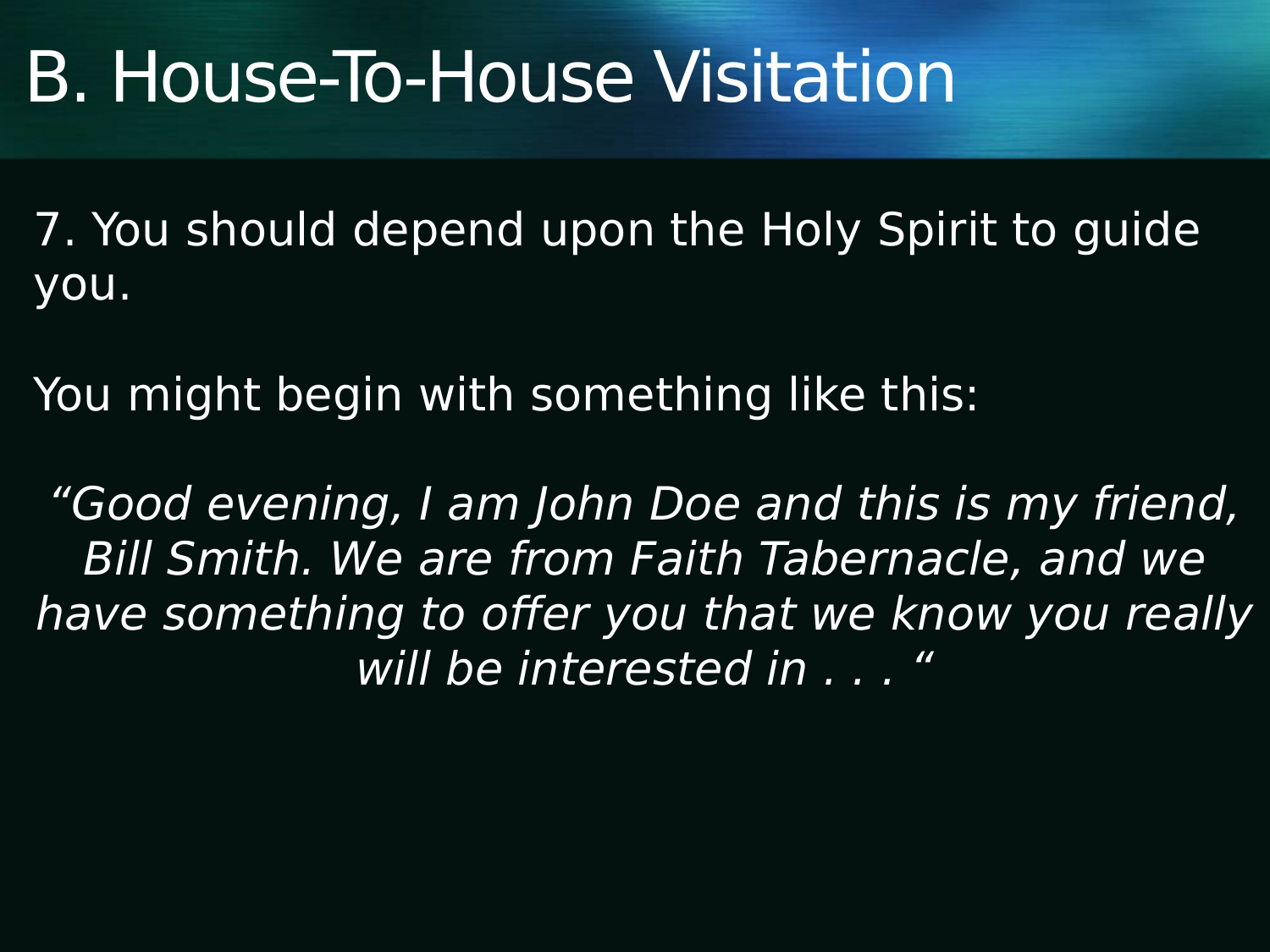

# B. House-To-House Visitation
7. You should depend upon the Holy Spirit to guide you.

You might begin with something like this:

“Good evening, I am John Doe and this is my friend, Bill Smith. We are from Faith Tabernacle, and we have something to offer you that we know you really will be interested in . . . “